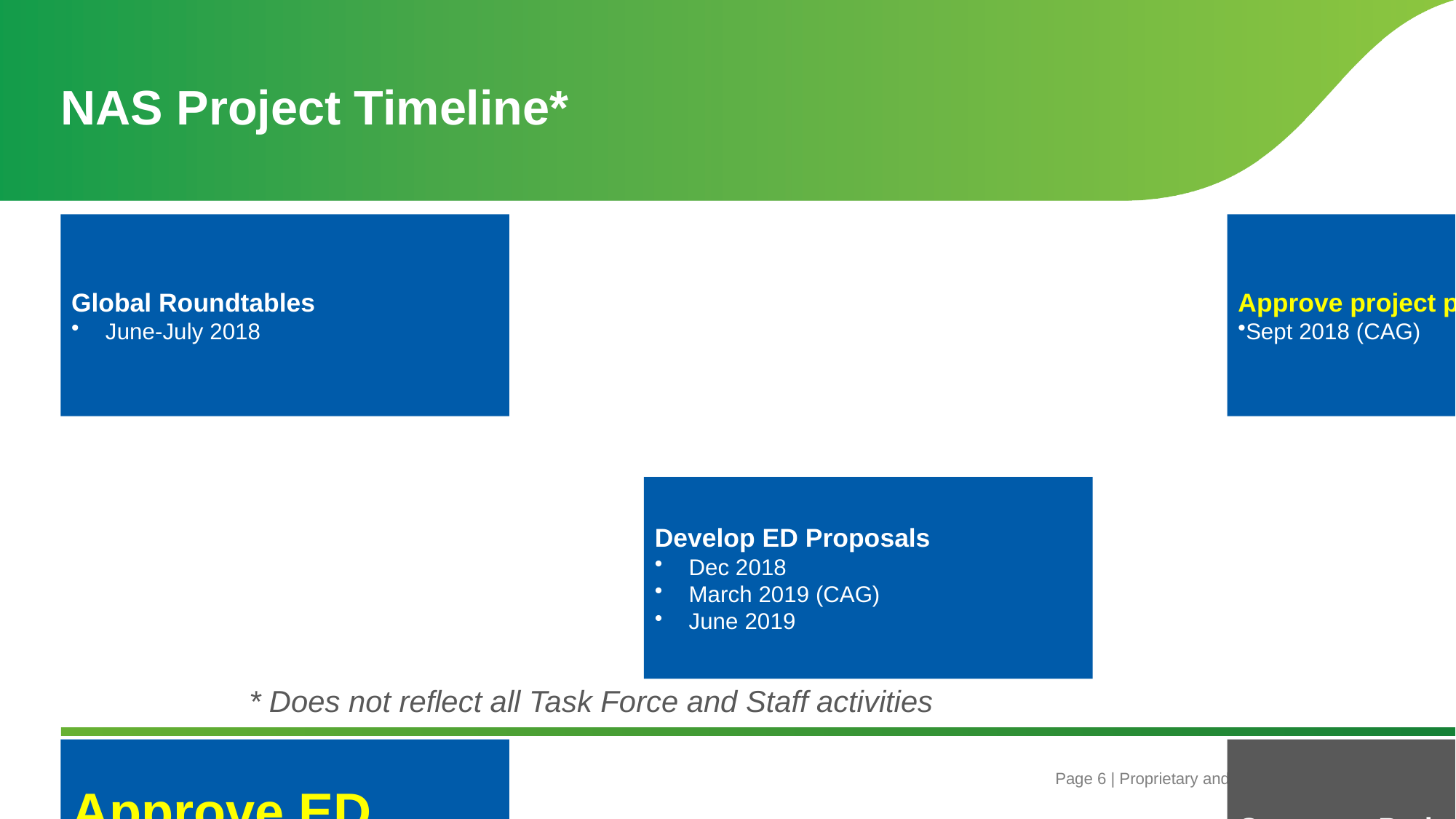

# NAS Project Timeline*
Global Roundtables
June-July 2018
Develop ED Proposals
Dec 2018
March 2019 (CAG)
June 2019
Sept 2018 (CAG)
* Does not reflect all Task Force and Staff activities